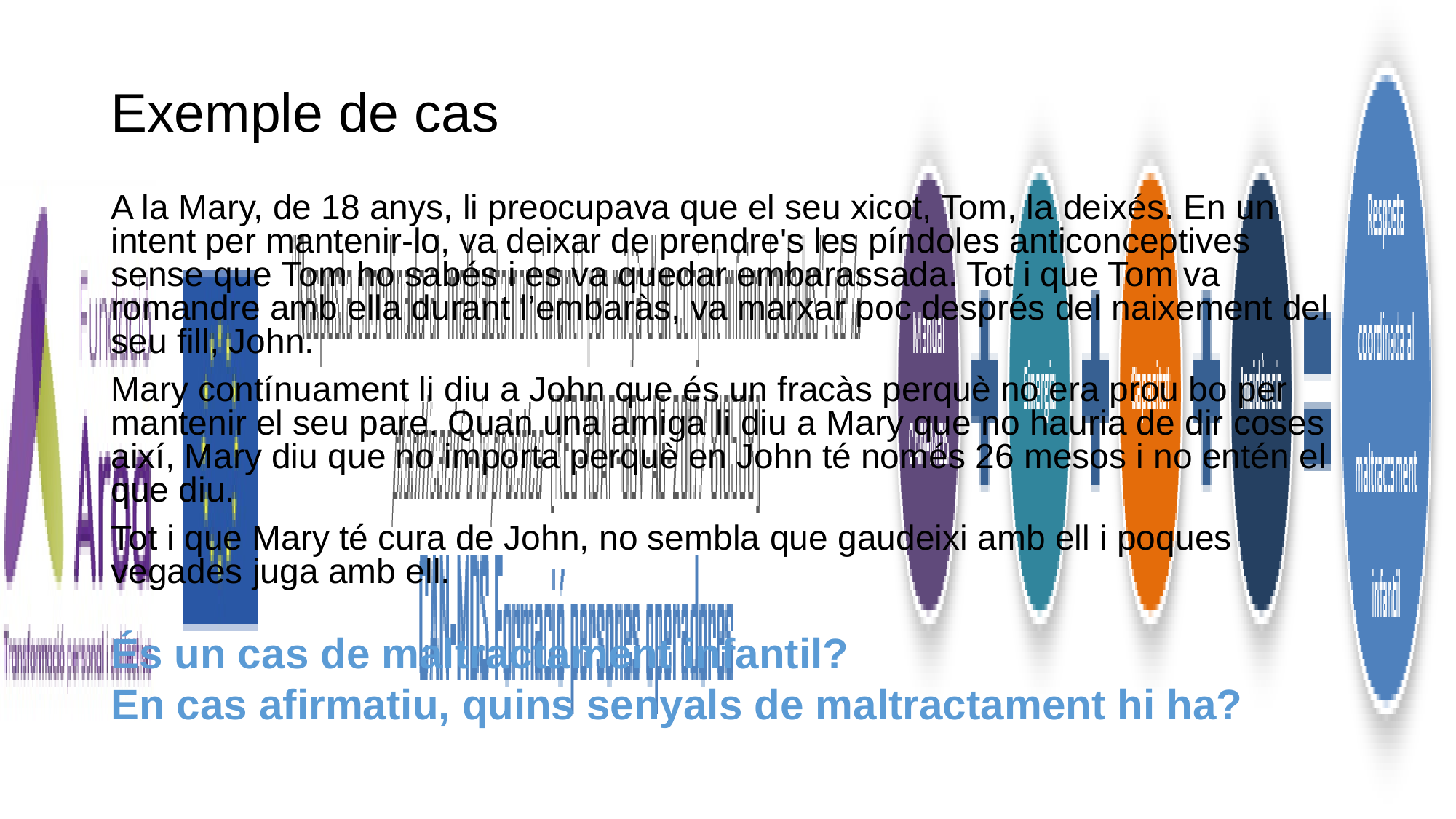

# Exemple de cas
A la Mary, de 18 anys, li preocupava que el seu xicot, Tom, la deixés. En un intent per mantenir-lo, va deixar de prendre's les píndoles anticonceptives sense que Tom ho sabés i es va quedar embarassada. Tot i que Tom va romandre amb ella durant l’embaràs, va marxar poc després del naixement del seu fill, John.
Mary contínuament li diu a John que és un fracàs perquè no era prou bo per mantenir el seu pare. Quan una amiga li diu a Mary que no hauria de dir coses així, Mary diu que no importa perquè en John té només 26 mesos i no entén el que diu.
Tot i que Mary té cura de John, no sembla que gaudeixi amb ell i poques vegades juga amb ell.
És un cas de maltractament infantil?
En cas afirmatiu, quins senyals de maltractament hi ha?